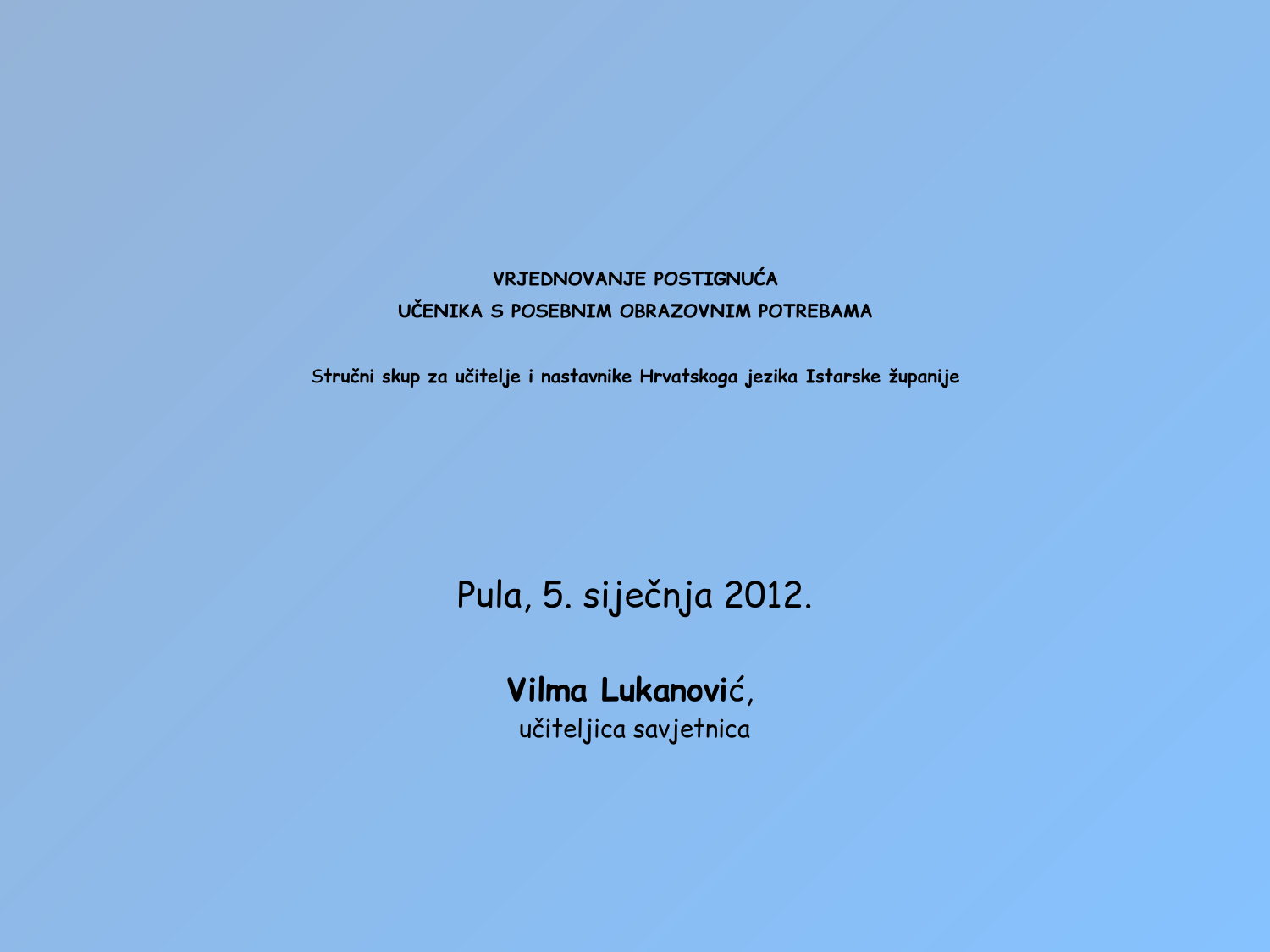

# VRJEDNOVANJE POSTIGNUĆA UČENIKA S POSEBNIM OBRAZOVNIM POTREBAMA Stručni skup za učitelje i nastavnike Hrvatskoga jezika Istarske županije
Pula, 5. siječnja 2012.

Vilma Lukanović,
učiteljica savjetnica